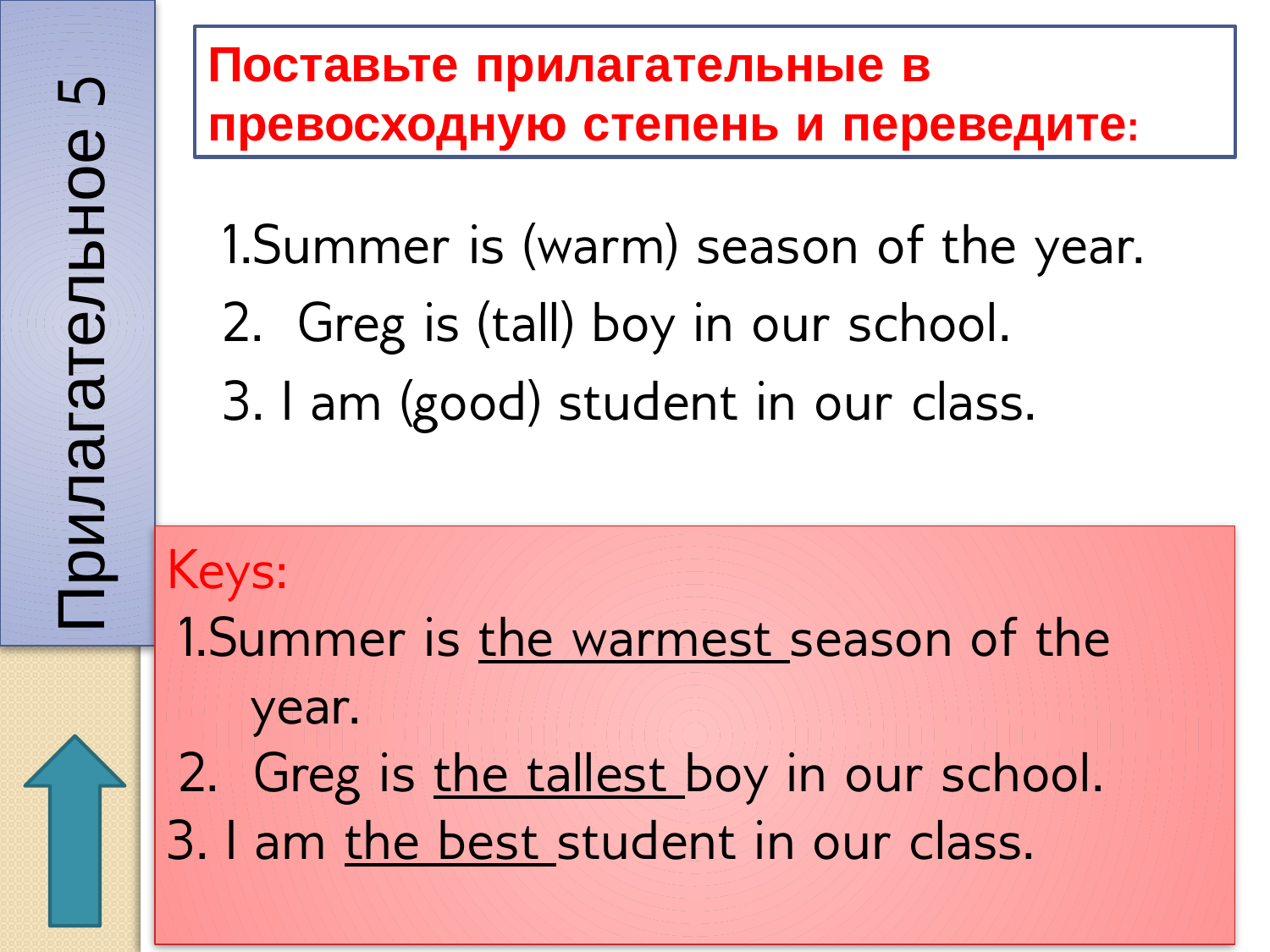

Прилагательное 5
Поставьте прилагательные в превосходную степень и переведите:
1.Summer is (warm) season of the year.
2.  Greg is (tall) boy in our school.
3. I am (good) student in our class.

Keys:
1.Summer is the warmest season of the year.
2.  Greg is the tallest boy in our school.
3. I am the best student in our class.